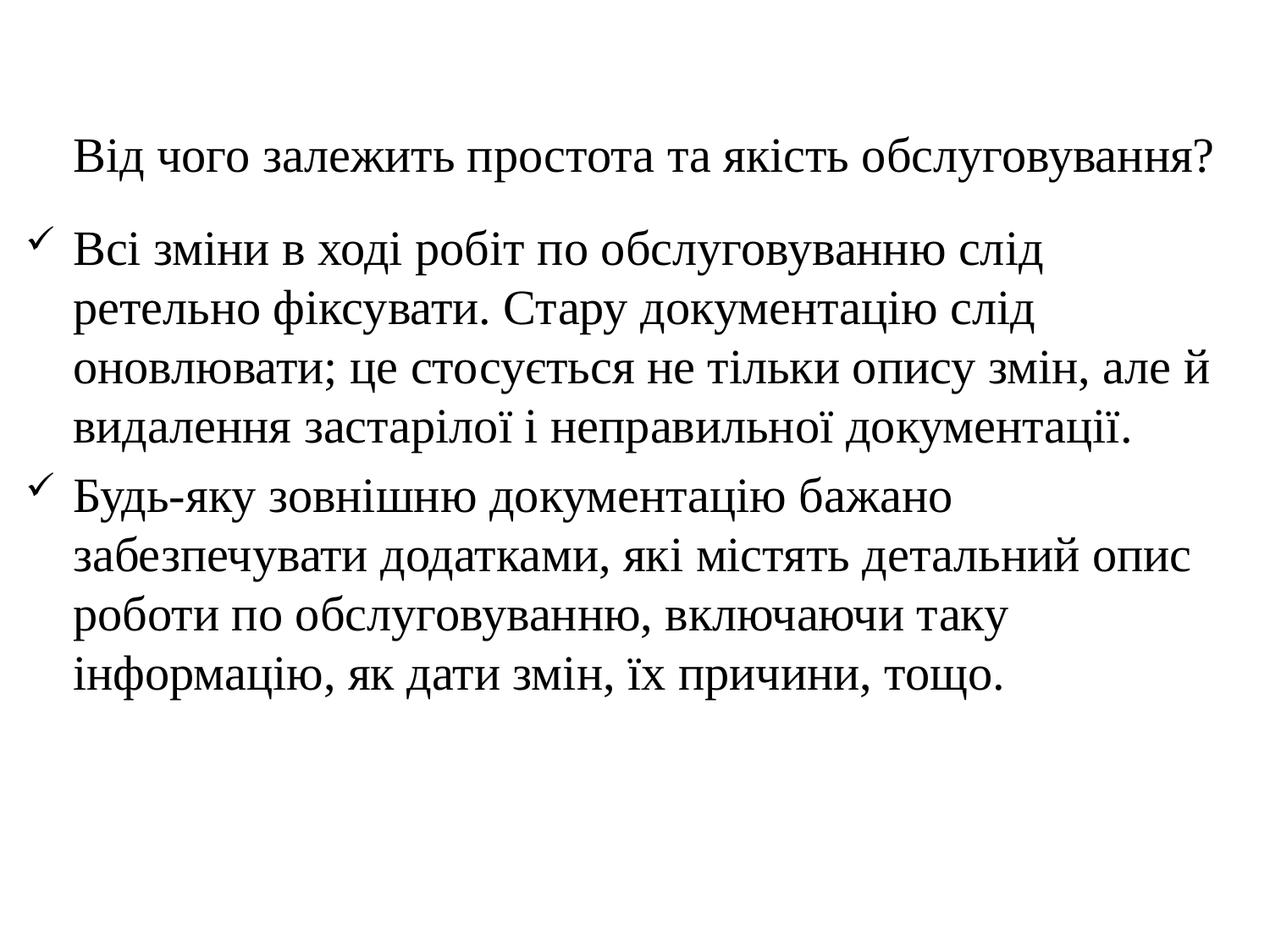

Від чого залежить простота та якість обслуговування?

Всі зміни в ході робіт по обслуговуванню слід ретельно фіксувати. Стару документацію слід оновлювати; це стосується не тільки опису змін, але й видалення застарілої і неправильної документації.
Будь-яку зовнішню документацію бажано забезпечувати додатками, які містять детальний опис роботи по обслуговуванню, включаючи таку інформацію, як дати змін, їх причини, тощо.